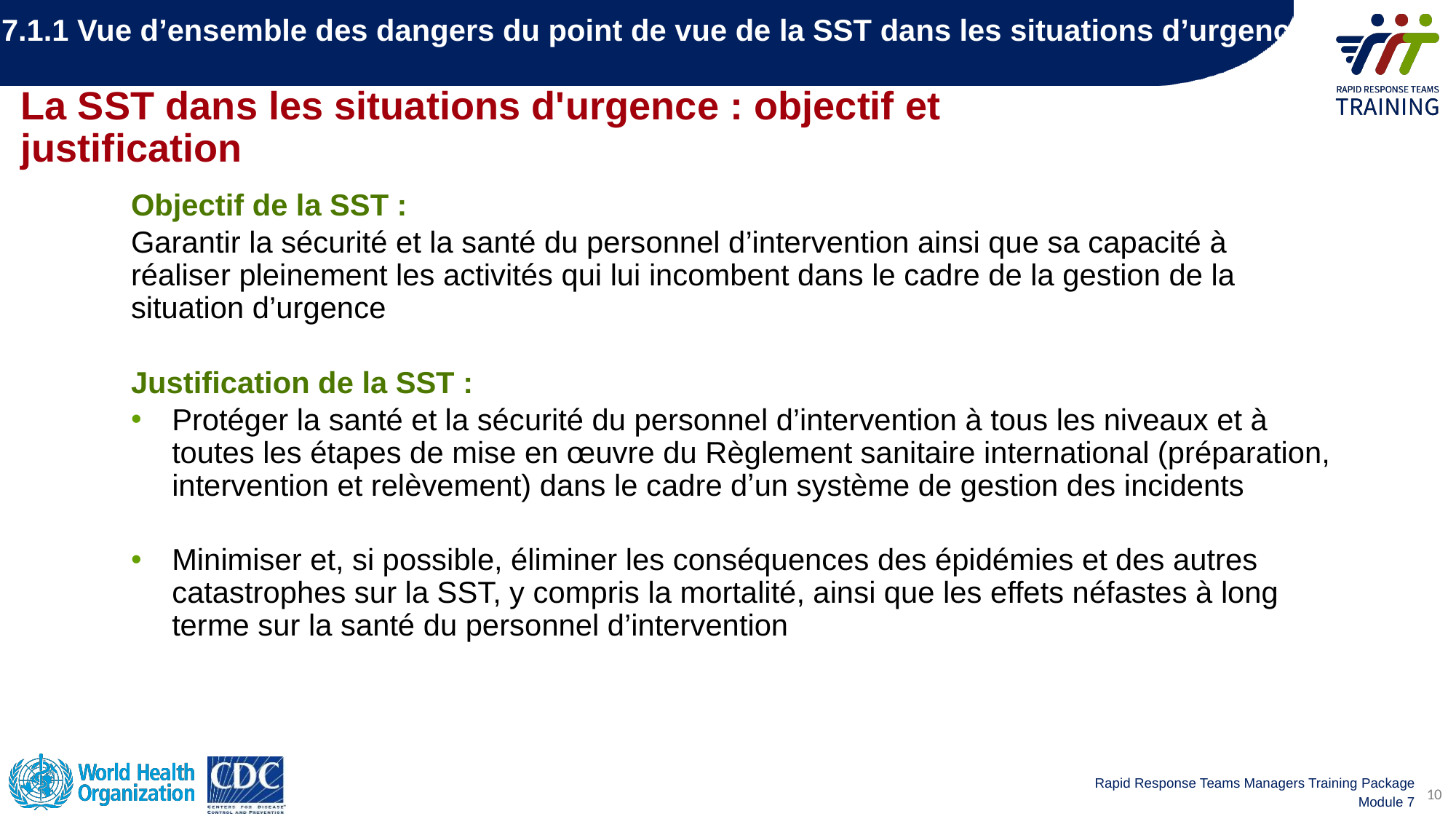

7.1.1 Vue d’ensemble des dangers du point de vue de la SST dans les situations d’urgence
# La SST dans les situations d'urgence : objectif et justification
Objectif de la SST :
Garantir la sécurité et la santé du personnel d’intervention ainsi que sa capacité à réaliser pleinement les activités qui lui incombent dans le cadre de la gestion de la situation d’urgence

Justification de la SST :
Protéger la santé et la sécurité du personnel d’intervention à tous les niveaux et à toutes les étapes de mise en œuvre du Règlement sanitaire international (préparation, intervention et relèvement) dans le cadre dʼun système de gestion des incidents

Minimiser et, si possible, éliminer les conséquences des épidémies et des autres catastrophes sur la SST, y compris la mortalité, ainsi que les effets néfastes à long terme sur la santé du personnel d’intervention
10